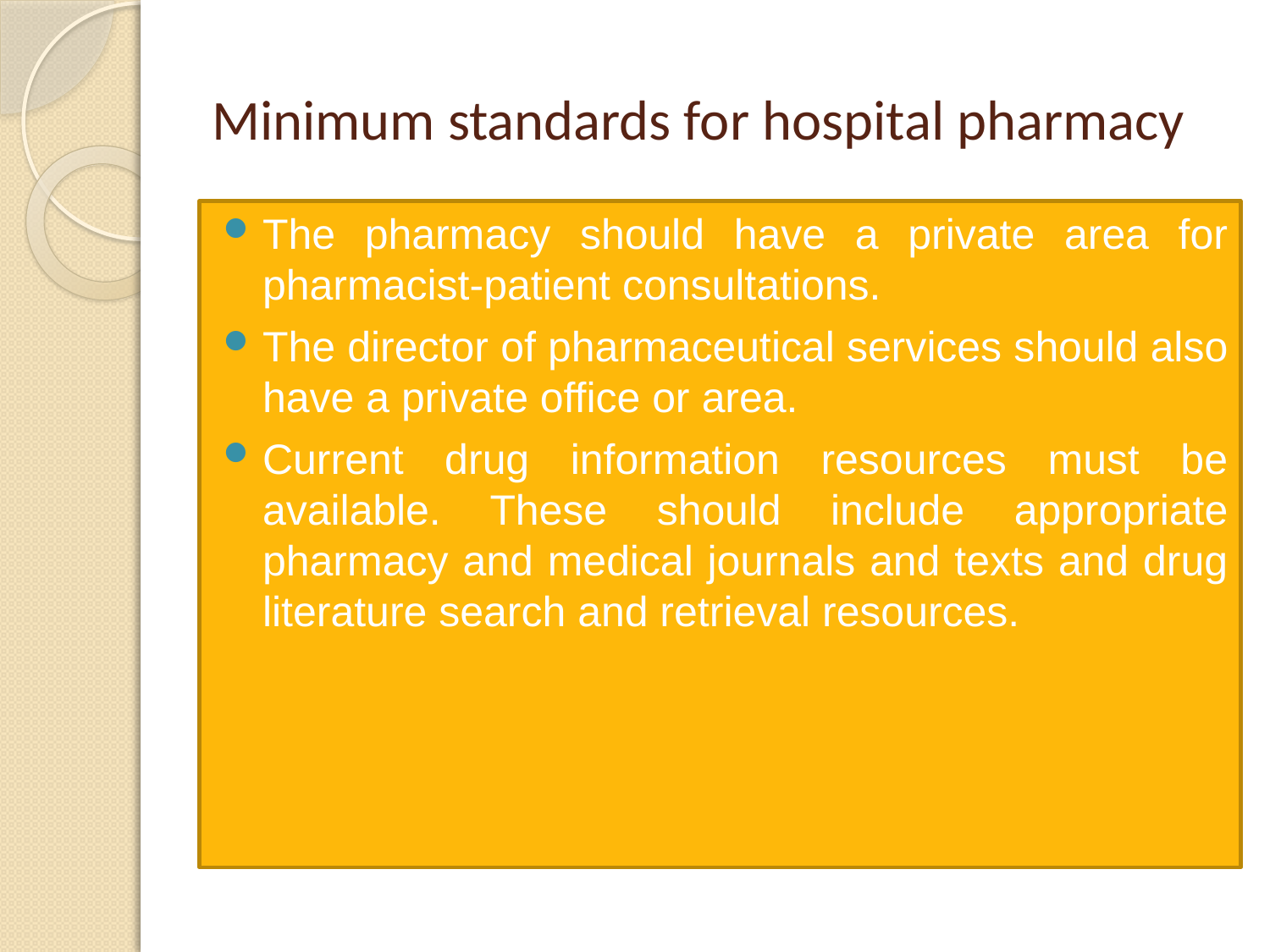

# Minimum standards for hospital pharmacy
The pharmacy should have a private area for pharmacist-patient consultations.
The director of pharmaceutical services should also have a private office or area.
Current drug information resources must be available. These should include appropriate pharmacy and medical journals and texts and drug literature search and retrieval resources.